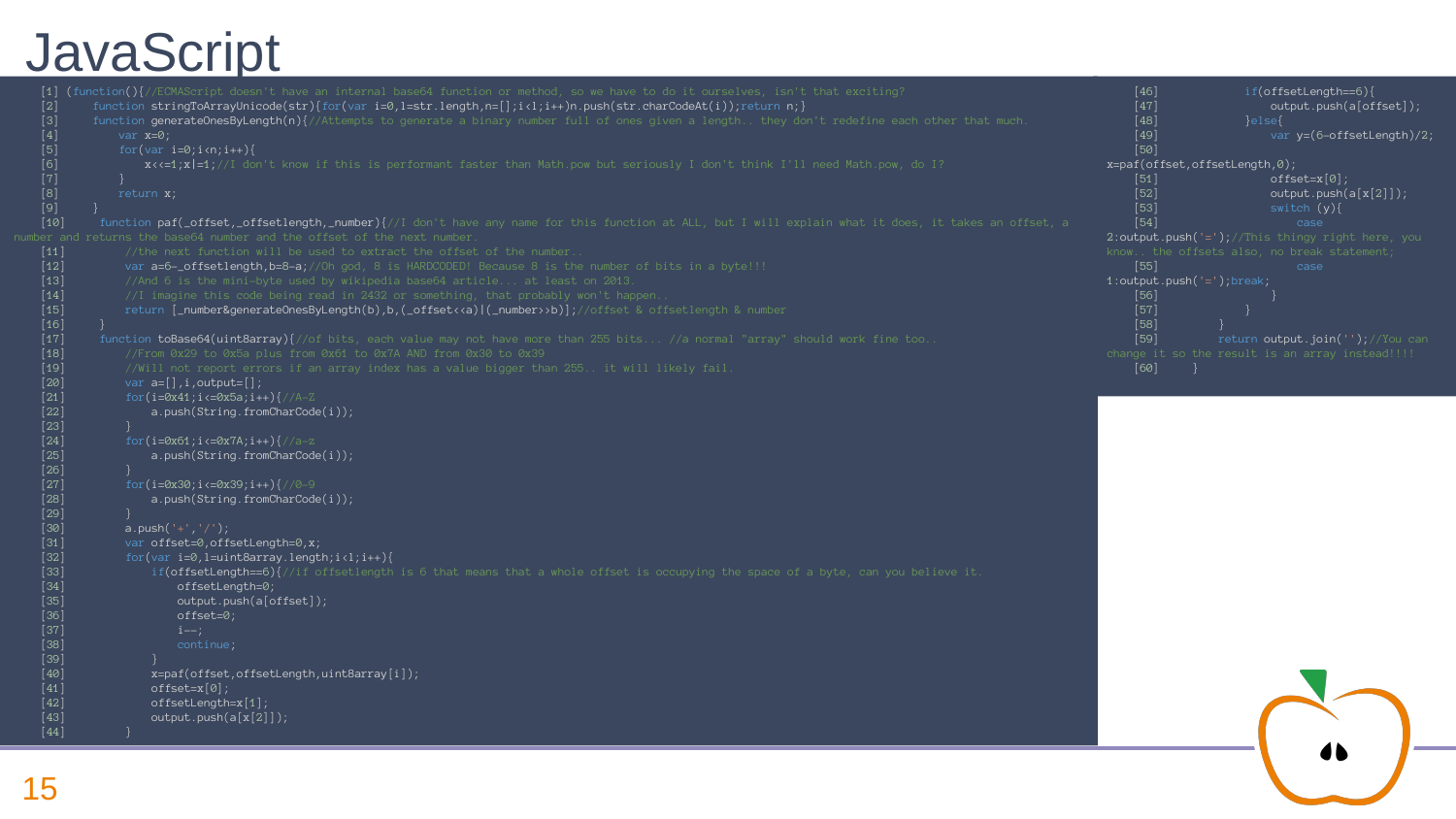

# JavaScript
    [1] (function(){//ECMAScript doesn't have an internal base64 function or method, so we have to do it ourselves, isn't that exciting?
    [2]     function stringToArrayUnicode(str){for(var i=0,l=str.length,n=[];i<l;i++)n.push(str.charCodeAt(i));return n;}
    [3]     function generateOnesByLength(n){//Attempts to generate a binary number full of ones given a length.. they don't redefine each other that much.
    [4]         var x=0;
    [5]         for(var i=0;i<n;i++){
    [6]             x<<=1;x|=1;//I don't know if this is performant faster than Math.pow but seriously I don't think I'll need Math.pow, do I?
    [7]         }
    [8]         return x;
    [9]     }
    [10]     function paf(_offset,_offsetlength,_number){//I don't have any name for this function at ALL, but I will explain what it does, it takes an offset, a number and returns the base64 number and the offset of the next number.
    [11]         //the next function will be used to extract the offset of the number..
    [12]         var a=6-_offsetlength,b=8-a;//Oh god, 8 is HARDCODED! Because 8 is the number of bits in a byte!!!
    [13]         //And 6 is the mini-byte used by wikipedia base64 article... at least on 2013.
    [14]         //I imagine this code being read in 2432 or something, that probably won't happen..
    [15]         return [_number&generateOnesByLength(b),b,(_offset<<a)|(_number>>b)];//offset & offsetlength & number
    [16]     }
    [17]     function toBase64(uint8array){//of bits, each value may not have more than 255 bits... //a normal "array" should work fine too..
    [18]         //From 0x29 to 0x5a plus from 0x61 to 0x7A AND from 0x30 to 0x39
    [19]         //Will not report errors if an array index has a value bigger than 255.. it will likely fail.
    [20]         var a=[],i,output=[];
    [21]         for(i=0x41;i<=0x5a;i++){//A-Z
    [22]             a.push(String.fromCharCode(i));
    [23]         }
    [24]         for(i=0x61;i<=0x7A;i++){//a-z
    [25]             a.push(String.fromCharCode(i));
    [26]         }
    [27]         for(i=0x30;i<=0x39;i++){//0-9
    [28]             a.push(String.fromCharCode(i));
    [29]         }
    [30]         a.push('+','/');
    [31]         var offset=0,offsetLength=0,x;
    [32]         for(var i=0,l=uint8array.length;i<l;i++){
    [33]             if(offsetLength==6){//if offsetlength is 6 that means that a whole offset is occupying the space of a byte, can you believe it.
    [34]                 offsetLength=0;
    [35]                 output.push(a[offset]);
    [36]                 offset=0;
    [37]                 i--;
    [38]                 continue;
    [39]             }
    [40]             x=paf(offset,offsetLength,uint8array[i]);
    [41]             offset=x[0];
    [42]             offsetLength=x[1];
    [43]             output.push(a[x[2]]);
    [44]         }
    [46]             if(offsetLength==6){
    [47]                 output.push(a[offset]);
    [48]             }else{
    [49]                 var y=(6-offsetLength)/2;
    [50]                 x=paf(offset,offsetLength,0);
    [51]                 offset=x[0];
    [52]                 output.push(a[x[2]]);
    [53]                 switch (y){
    [54]                     case 2:output.push('=');//This thingy right here, you know.. the offsets also, no break statement;
    [55]                     case 1:output.push('=');break;
    [56]                 }
    [57]             }
    [58]         }
    [59]         return output.join('');//You can change it so the result is an array instead!!!!
    [60]     }